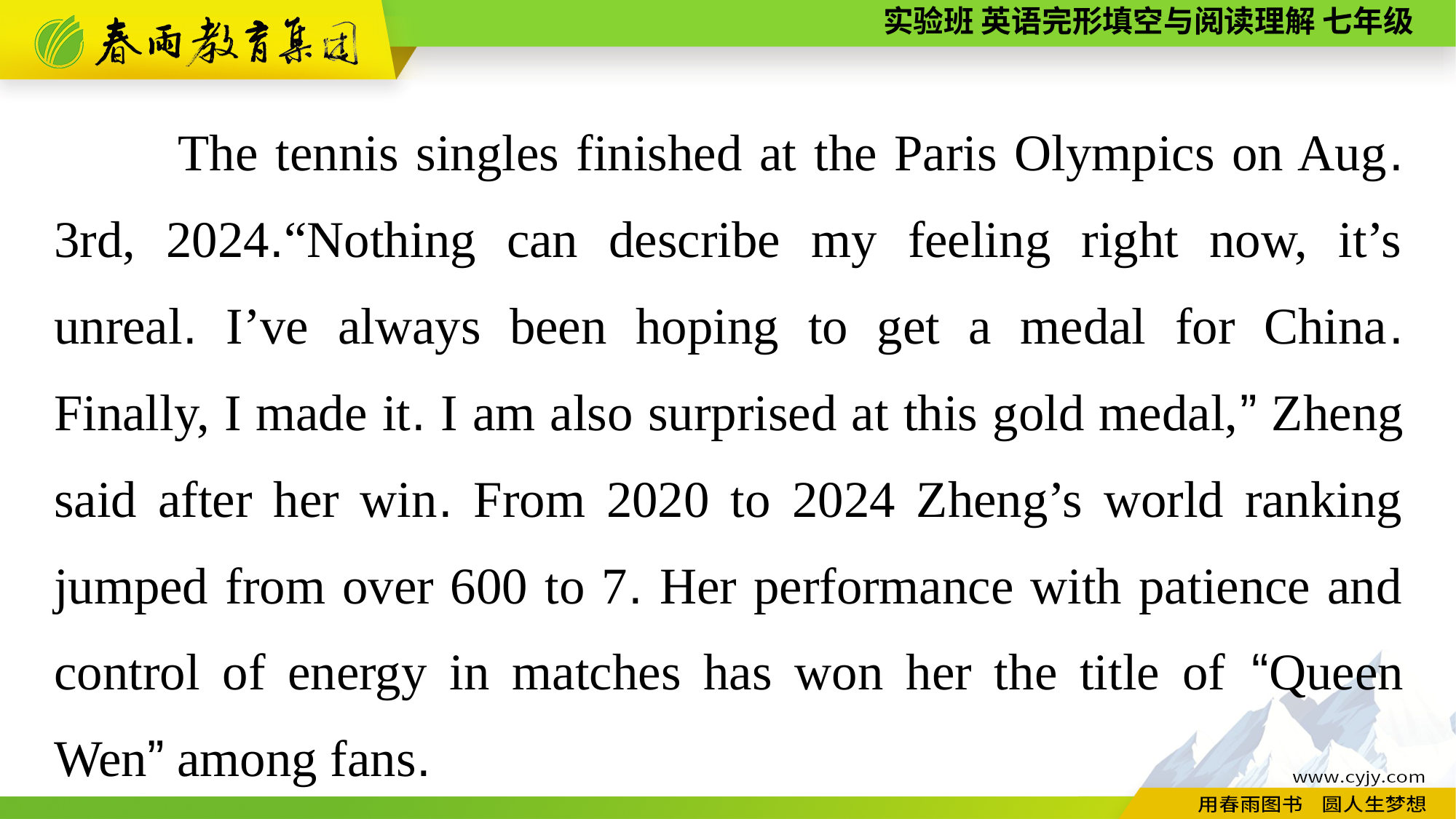

The tennis singles finished at the Paris Olympics on Aug. 3rd, 2024.“Nothing can describe my feeling right now, it’s unreal. I’ve always been hoping to get a medal for China. Finally, I made it. I am also surprised at this gold medal,” Zheng said after her win. From 2020 to 2024 Zheng’s world ranking jumped from over 600 to 7. Her performance with patience and control of energy in matches has won her the title of “Queen Wen” among fans.